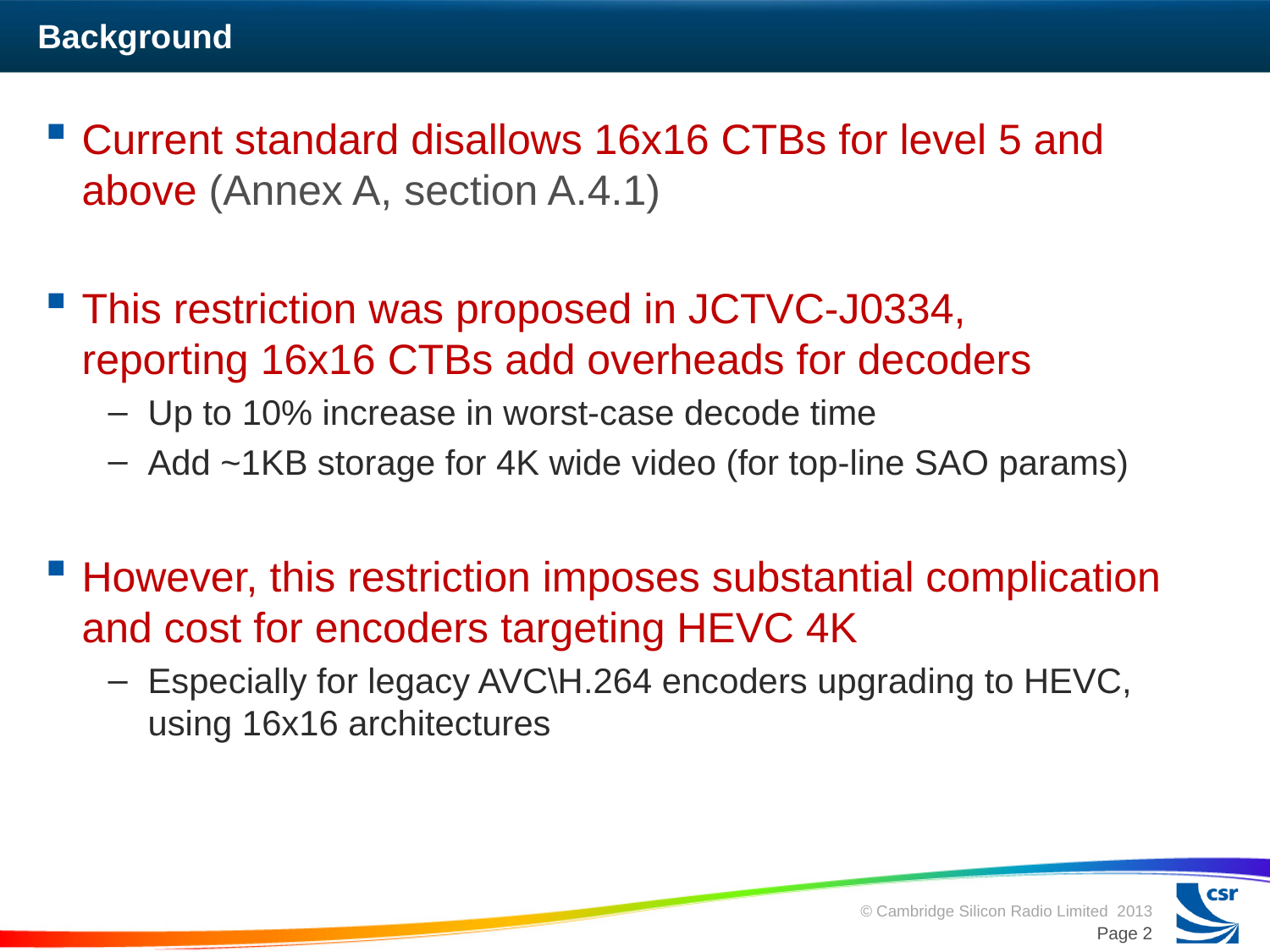

# Background
Current standard disallows 16x16 CTBs for level 5 and above (Annex A, section A.4.1)

This restriction was proposed in JCTVC-J0334,
reporting 16x16 CTBs add overheads for decoders
Up to 10% increase in worst-case decode time
Add ~1KB storage for 4K wide video (for top-line SAO params)

However, this restriction imposes substantial complication and cost for encoders targeting HEVC 4K
Especially for legacy AVC\H.264 encoders upgrading to HEVC, using 16x16 architectures
Page 2